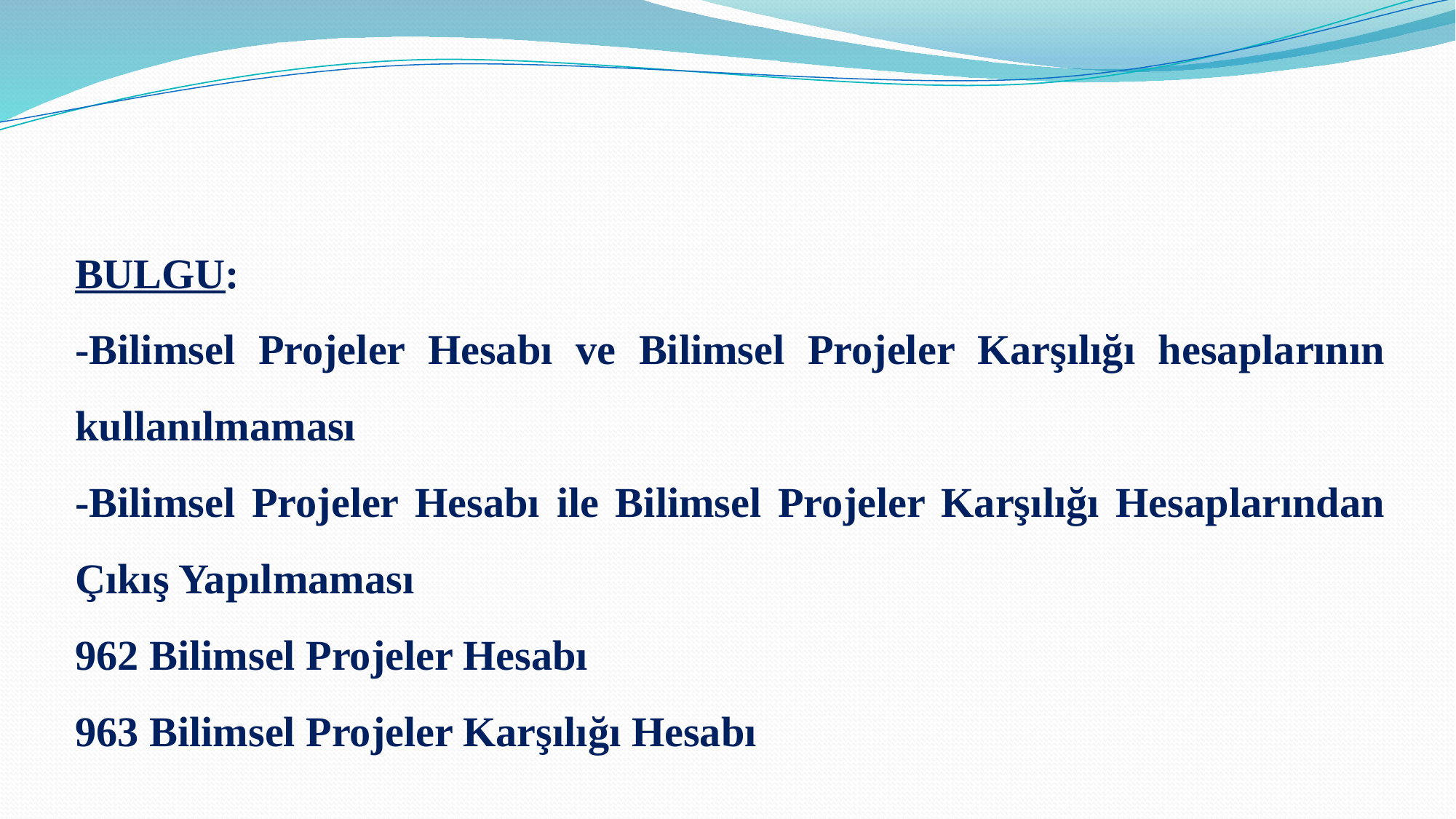

BULGU:
-Bilimsel Projeler Hesabı ve Bilimsel Projeler Karşılığı hesaplarının kullanılmaması
-Bilimsel Projeler Hesabı ile Bilimsel Projeler Karşılığı Hesaplarından Çıkış Yapılmaması
962 Bilimsel Projeler Hesabı
963 Bilimsel Projeler Karşılığı Hesabı